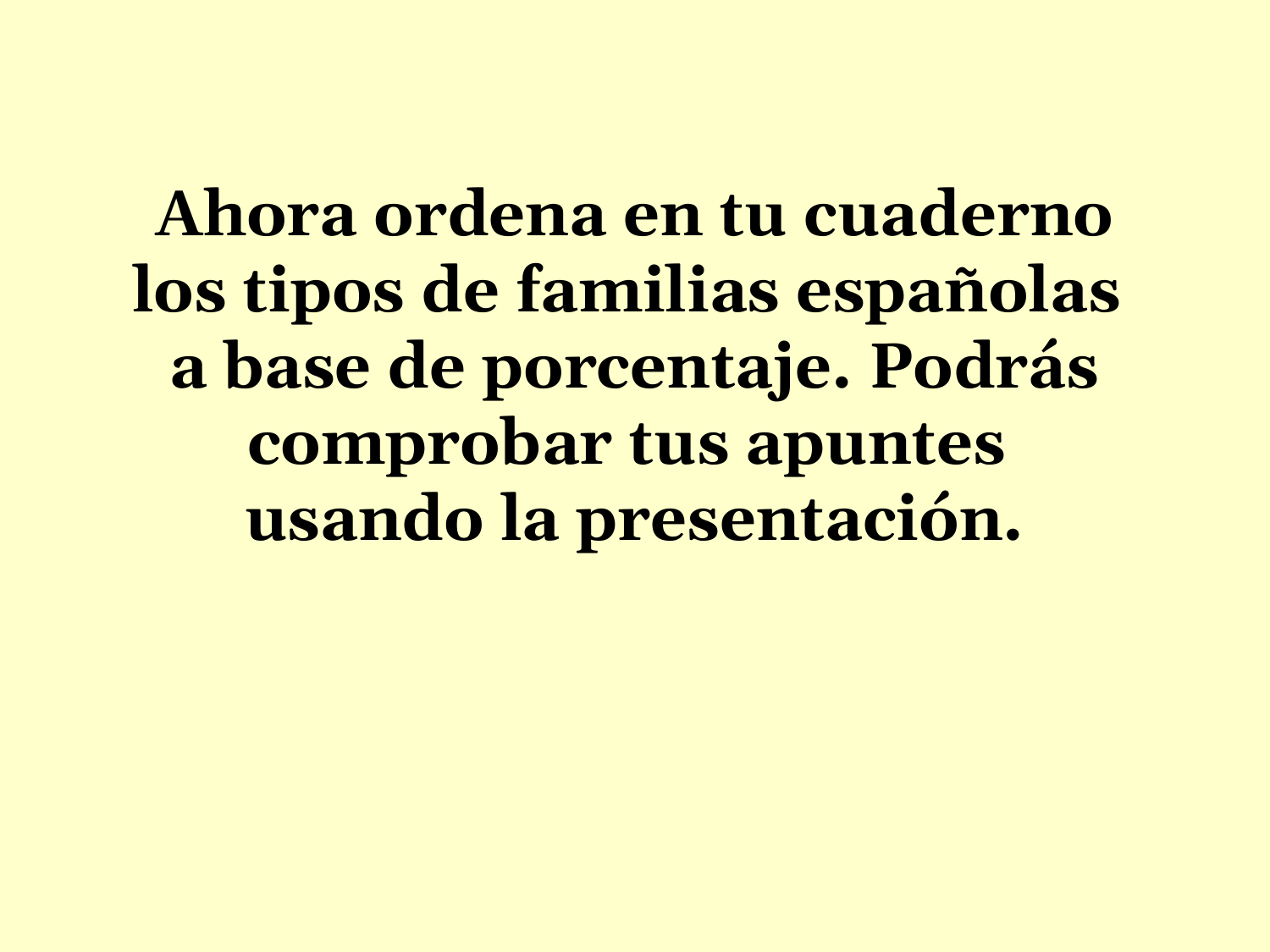

Ahora ordena en tu cuaderno los tipos de familias españolas
a base de porcentaje. Podrás comprobar tus apuntes
usando la presentación.